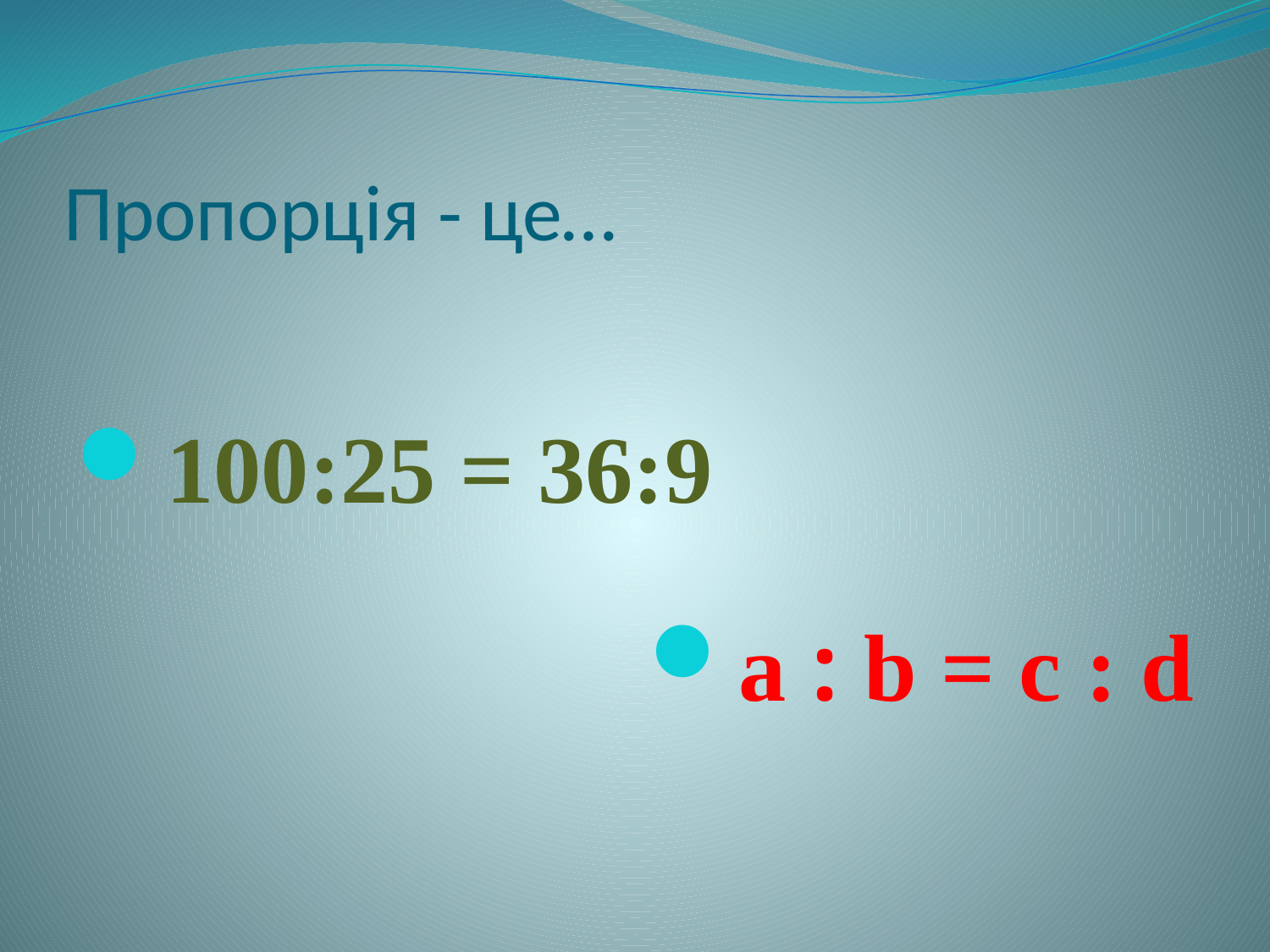

# Пропорція - це…

100:25 = 36:9

a : b = c : d